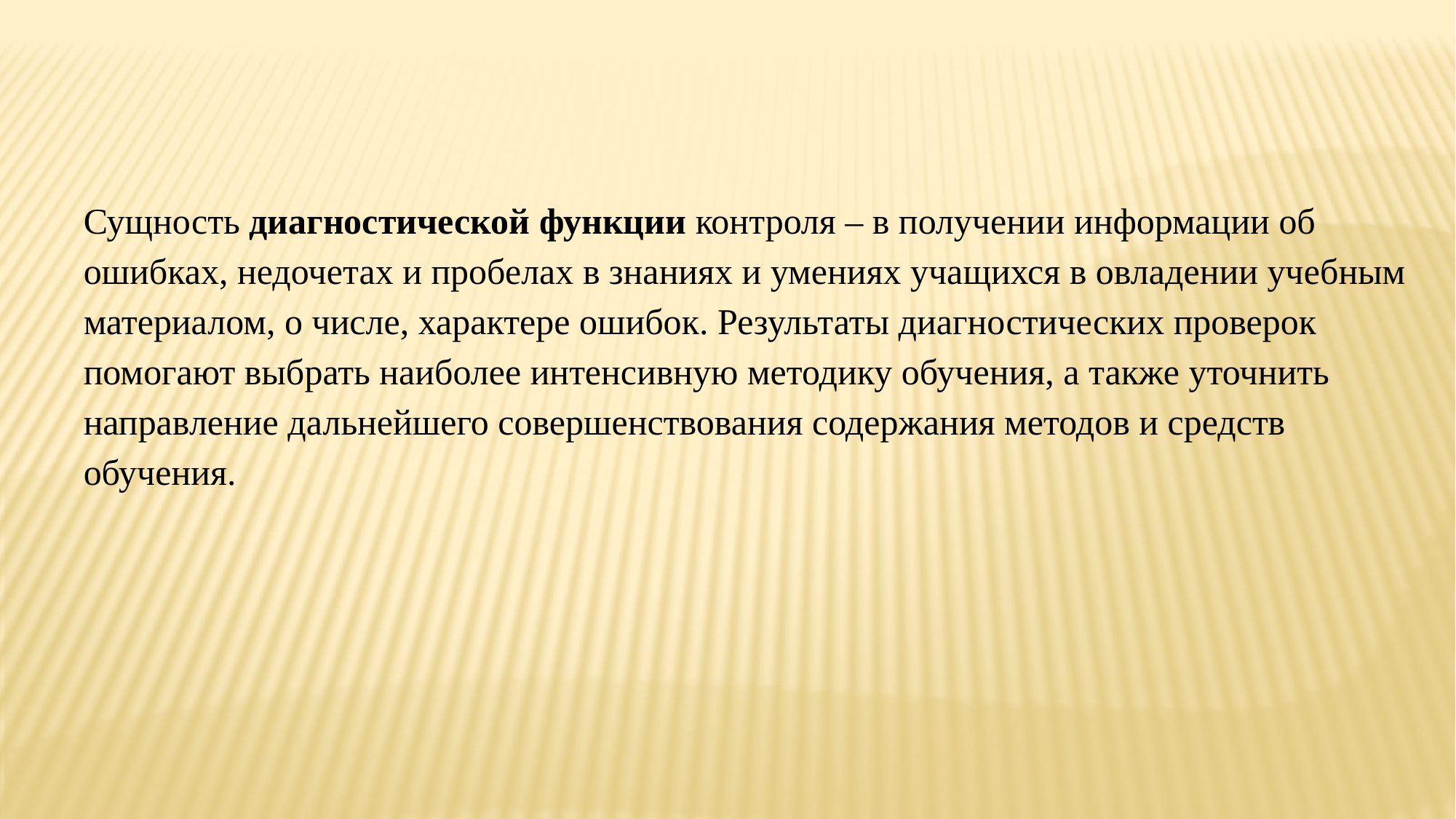

Сущность диагностической функции контроля – в получении информации об ошибках, недочетах и пробелах в знаниях и умениях учащихся в овладении учебным материалом, о числе, характере ошибок. Результаты диагностических проверок помогают выбрать наиболее интенсивную методику обучения, а также уточнить направление дальнейшего совершенствования содержания методов и средств обучения.